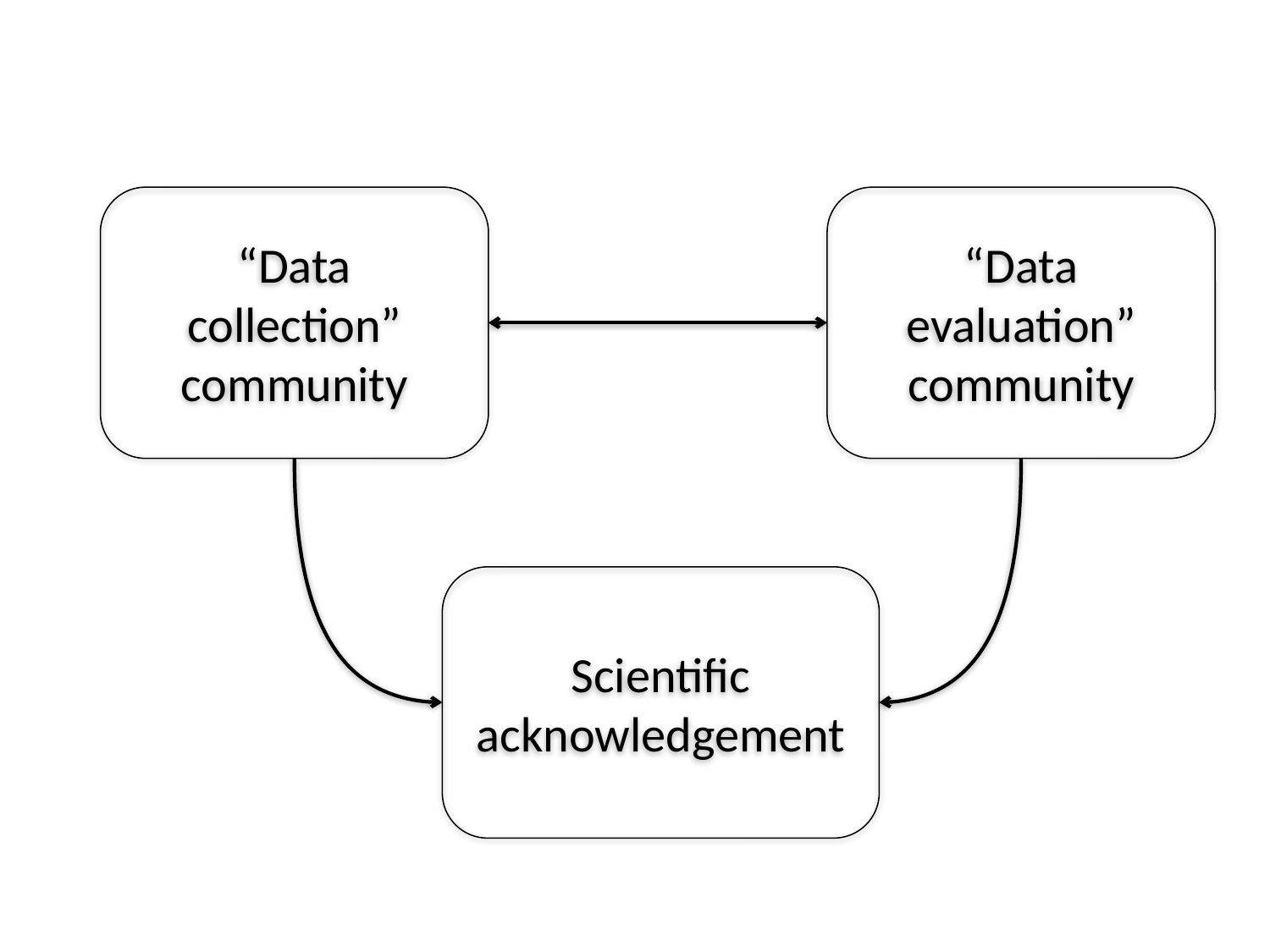

“Data collection” community
“Data evaluation” community
Scientific acknowledgement